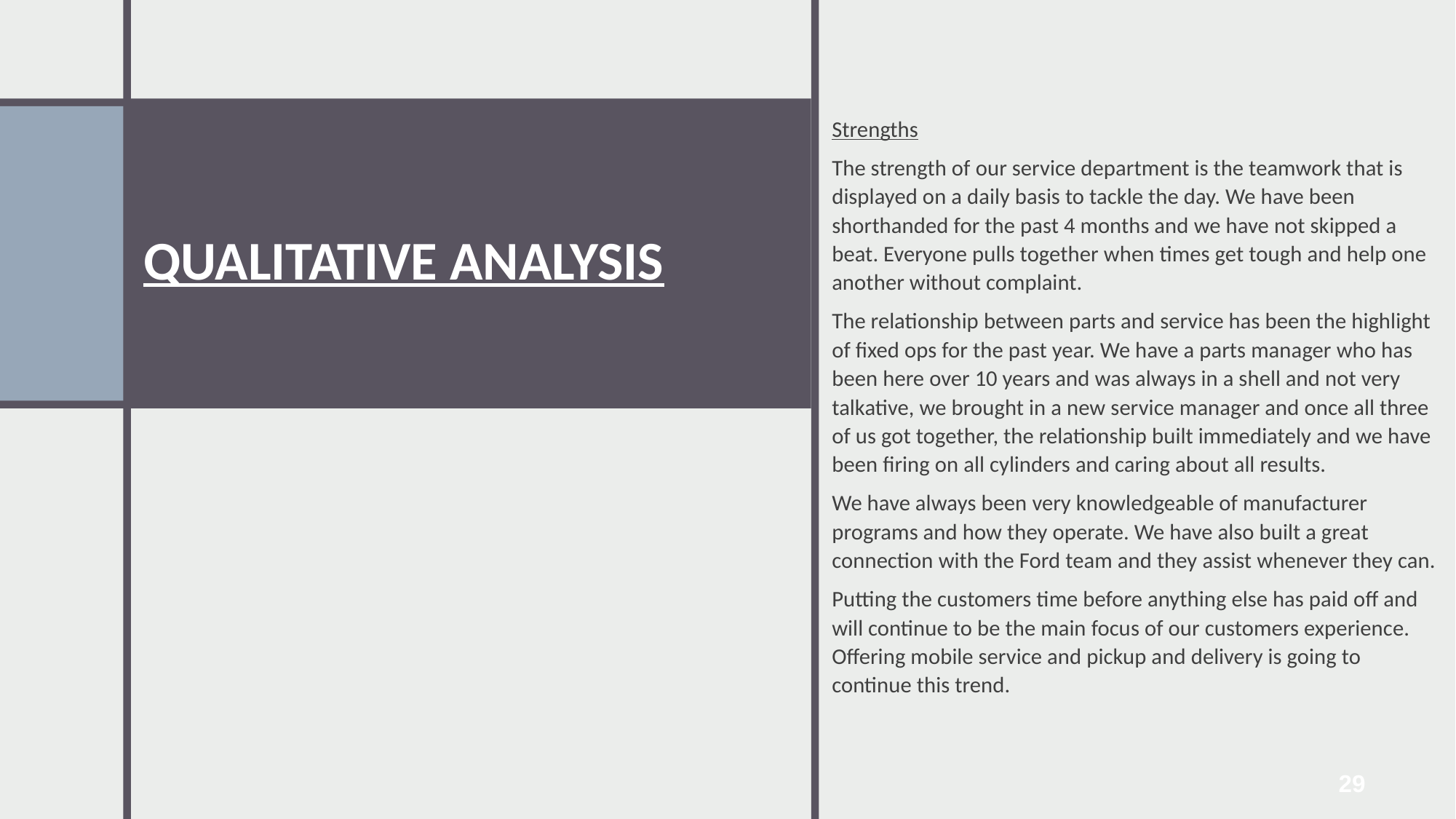

# QUALITATIVE ANALYSIS
Strengths
The strength of our service department is the teamwork that is displayed on a daily basis to tackle the day. We have been shorthanded for the past 4 months and we have not skipped a beat. Everyone pulls together when times get tough and help one another without complaint.
The relationship between parts and service has been the highlight of fixed ops for the past year. We have a parts manager who has been here over 10 years and was always in a shell and not very talkative, we brought in a new service manager and once all three of us got together, the relationship built immediately and we have been firing on all cylinders and caring about all results.
We have always been very knowledgeable of manufacturer programs and how they operate. We have also built a great connection with the Ford team and they assist whenever they can.
Putting the customers time before anything else has paid off and will continue to be the main focus of our customers experience. Offering mobile service and pickup and delivery is going to continue this trend.
29